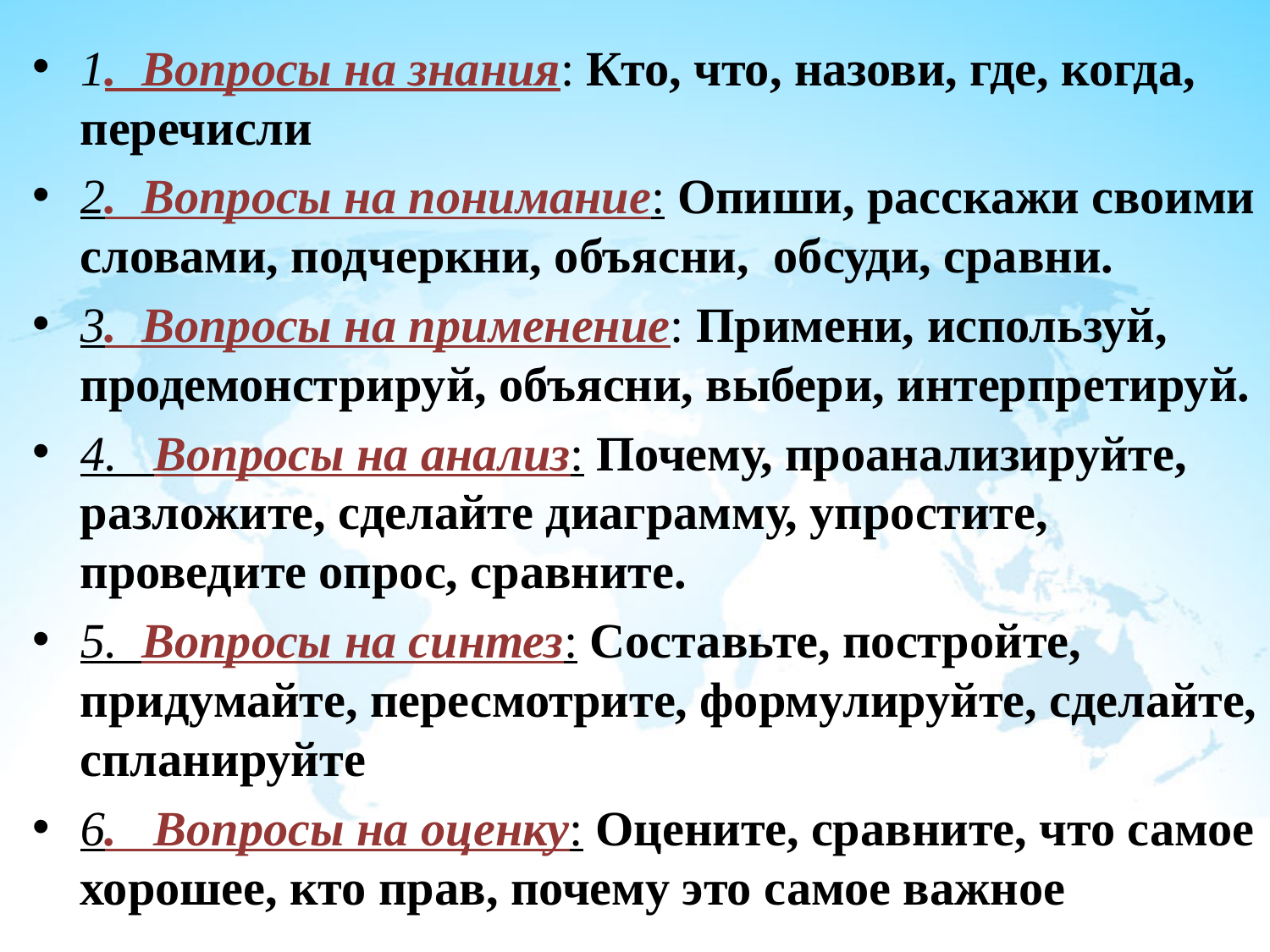

1.  Вопросы на знания: Кто, что, назови, где, когда, перечисли
2.  Вопросы на понимание: Опиши, расскажи своими словами, подчеркни, объясни,  обсуди, сравни.
3.  Вопросы на применение: Примени, используй, продемонстрируй, объясни, выбери, интерпретируй.
4.   Вопросы на анализ: Почему, проанализируйте, разложите, сделайте диаграмму, упростите, проведите опрос, сравните.
5.  Вопросы на синтез: Составьте, постройте, придумайте, пересмотрите, формулируйте, сделайте, спланируйте
6.   Вопросы на оценку: Оцените, сравните, что самое хорошее, кто прав, почему это самое важное